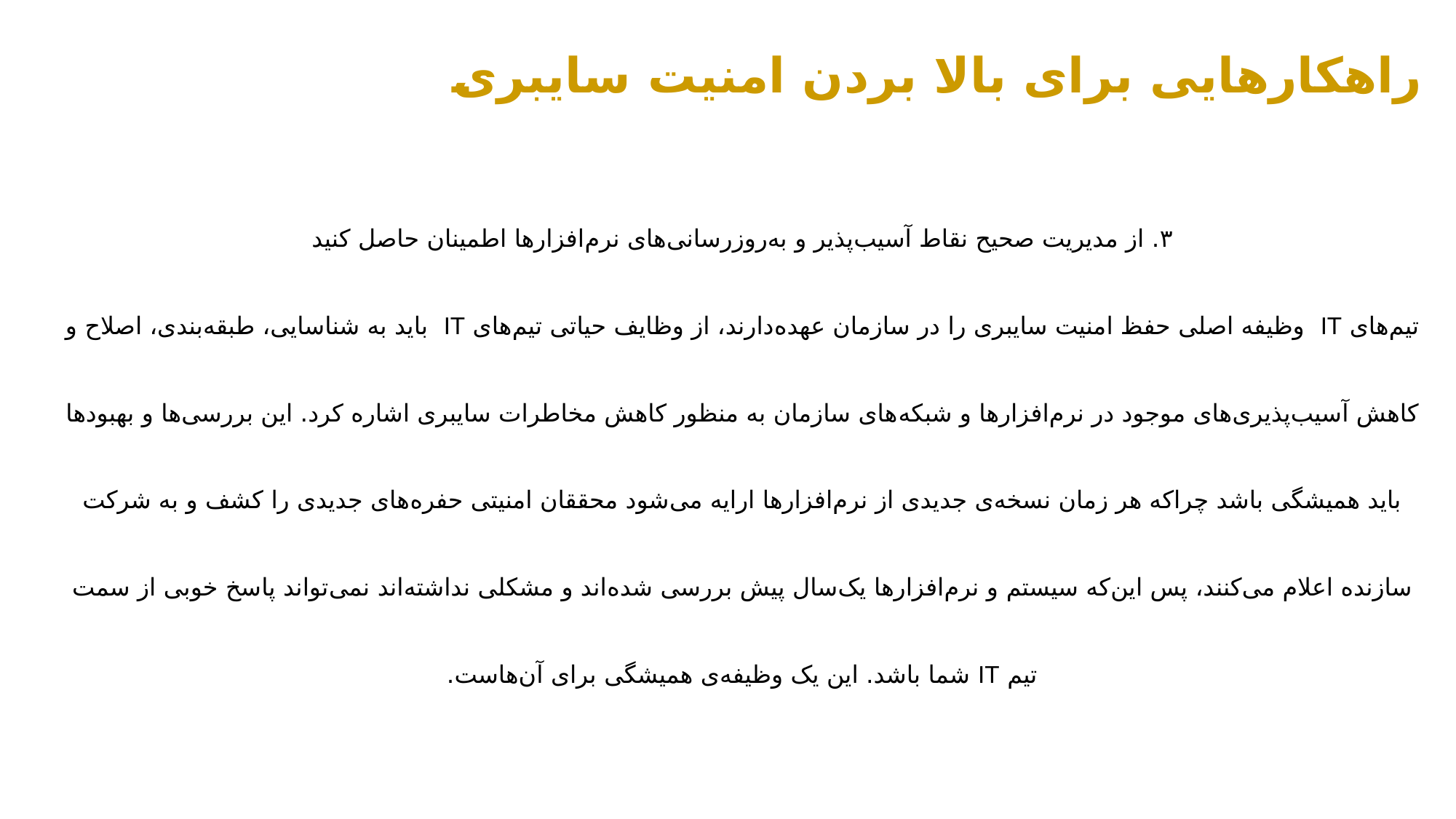

راهکارهایی برای بالا بردن امنیت سایبری
۳. از مدیریت صحیح نقاط آسیب‌پذیر و به‌روزرسانی‌های نرم‌افزارها اطمینان حاصل کنید
تیم‌های IT  وظیفه اصلی حفظ امنیت سایبری را در سازمان عهده‌دارند، از وظایف حیاتی تیم‌های IT  باید به شناسایی، طبقه‌بندی، اصلاح و کاهش آسیب‌پذیری‌های موجود در نرم‌افزارها و شبکه‌های سازمان به منظور کاهش مخاطرات سایبری اشاره کرد. این بررسی‌ها و بهبود‌ها باید همیشگی باشد چراکه هر زمان نسخه‌ی جدیدی از نرم‌افزارها ارایه می‌شود محققان امنیتی حفره‌های جدیدی را کشف و به شرکت سازنده اعلام می‌کنند، پس این‌که سیستم و نرم‌افزارها یک‌سال پیش بررسی شده‌اند و مشکلی نداشته‌اند نمی‌تواند پاسخ خوبی از سمت تیم IT شما باشد. این یک وظیفه‌ی همیشگی برای آن‌هاست.